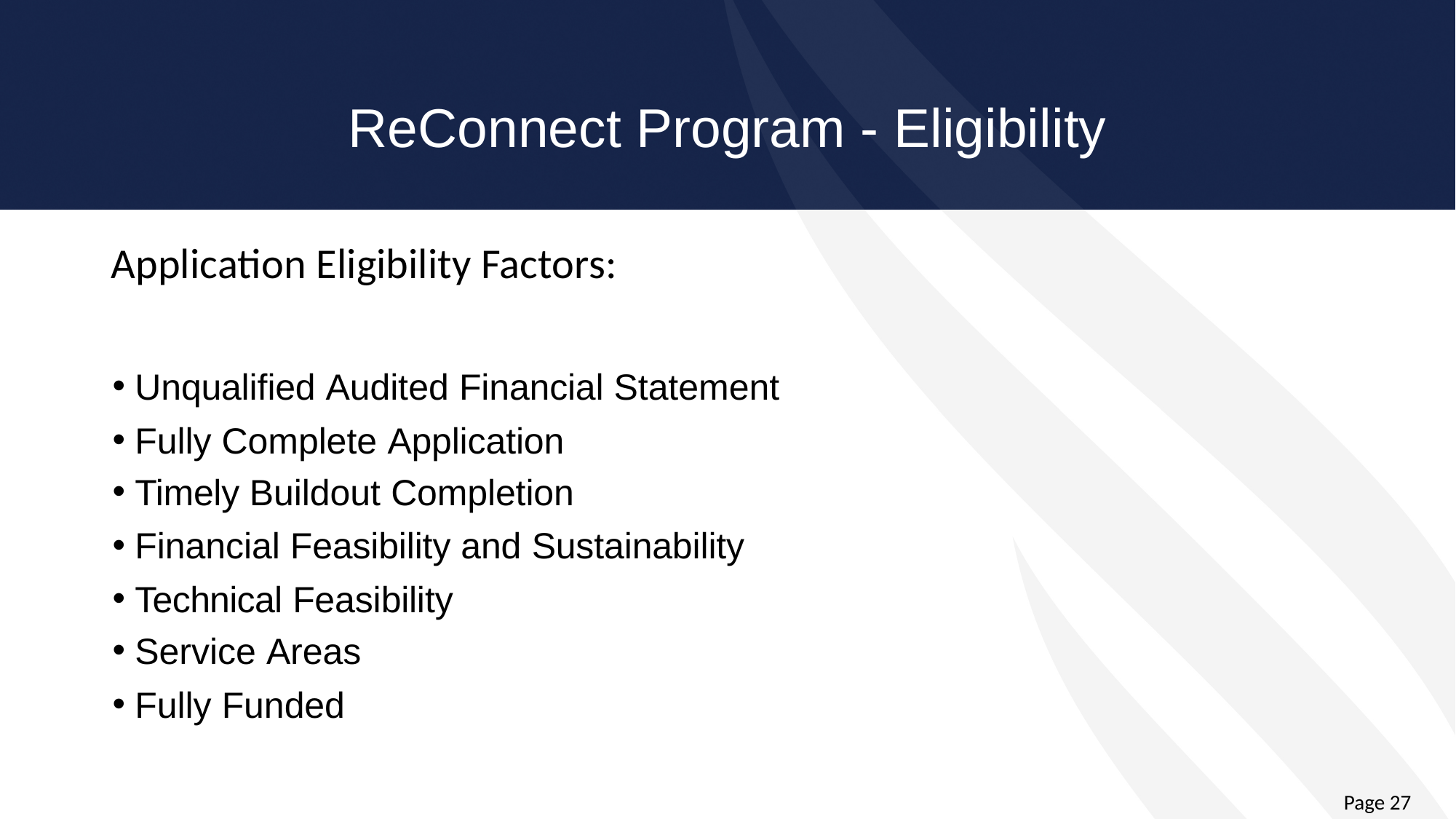

# ReConnect Program - Eligibility
Application Eligibility Factors:

Unqualified Audited Financial Statement
Fully Complete Application
Timely Buildout Completion
Financial Feasibility and Sustainability
Technical Feasibility
Service Areas
Fully Funded